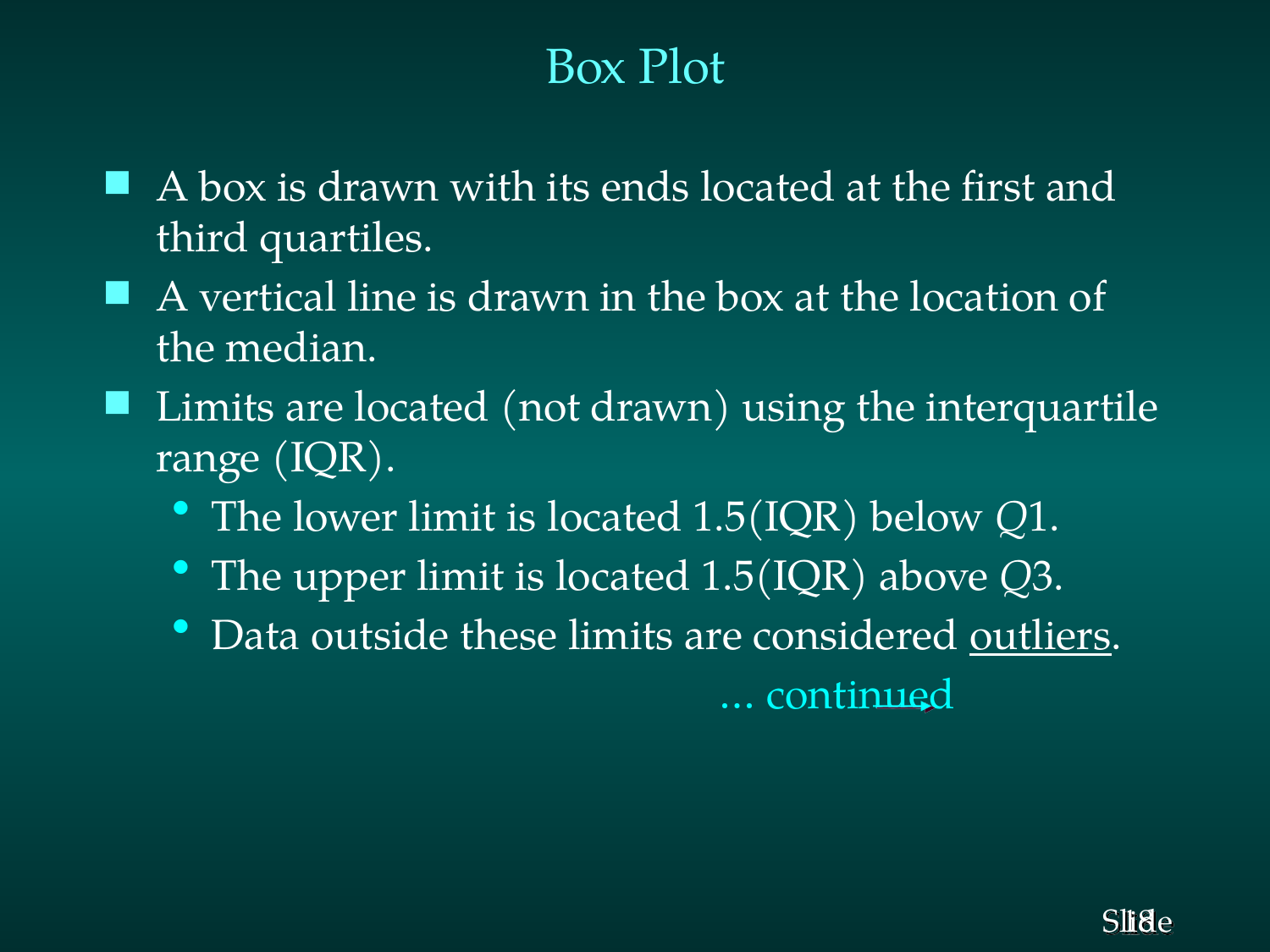

# Box Plot
A box is drawn with its ends located at the first and third quartiles.
A vertical line is drawn in the box at the location of the median.
Limits are located (not drawn) using the interquartile range (IQR).
The lower limit is located 1.5(IQR) below Q1.
The upper limit is located 1.5(IQR) above Q3.
Data outside these limits are considered outliers.
					… continued